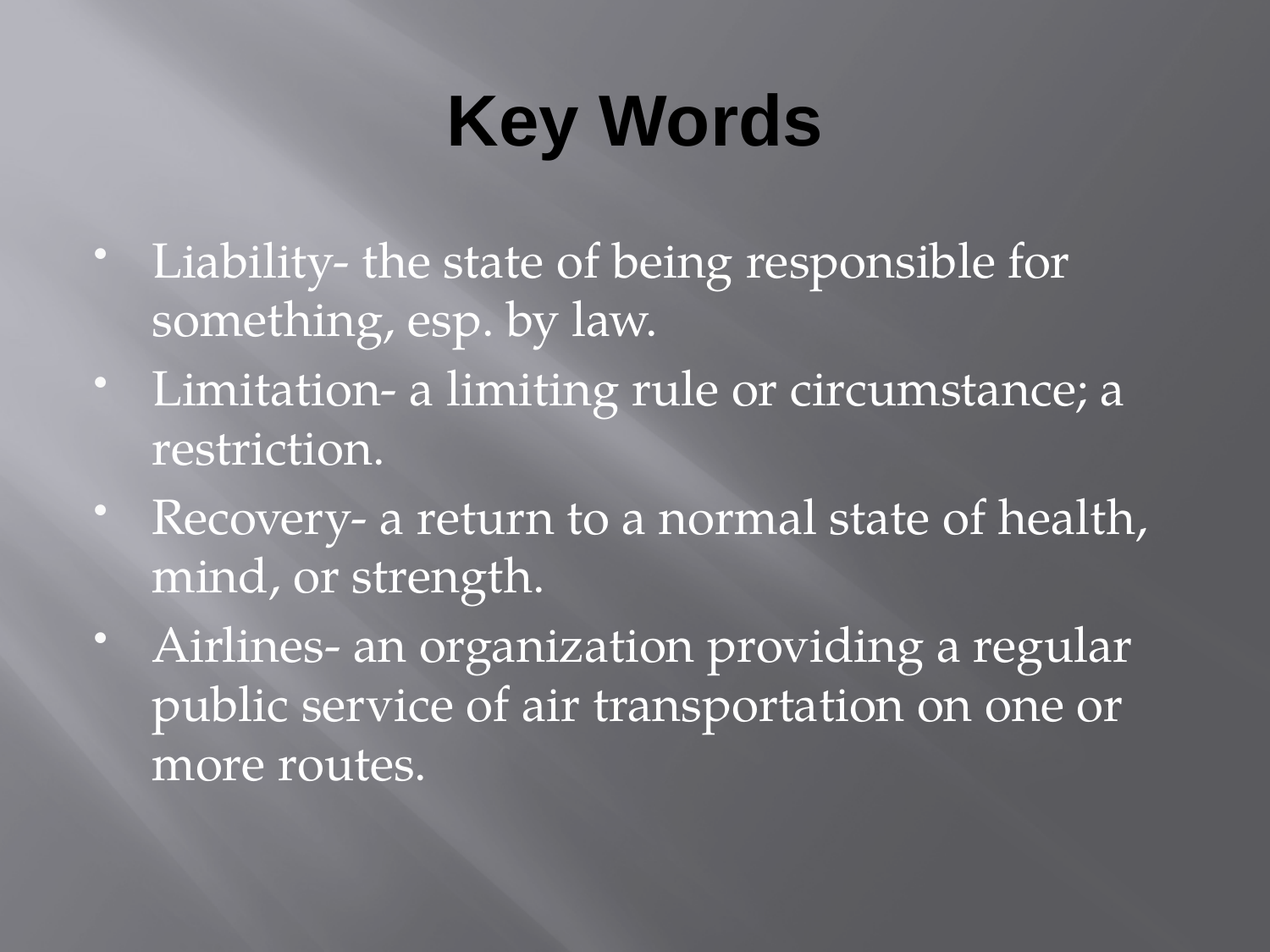

# Key Words
Liability- the state of being responsible for something, esp. by law.
Limitation- a limiting rule or circumstance; a restriction.
Recovery- a return to a normal state of health, mind, or strength.
Airlines- an organization providing a regular public service of air transportation on one or more routes.